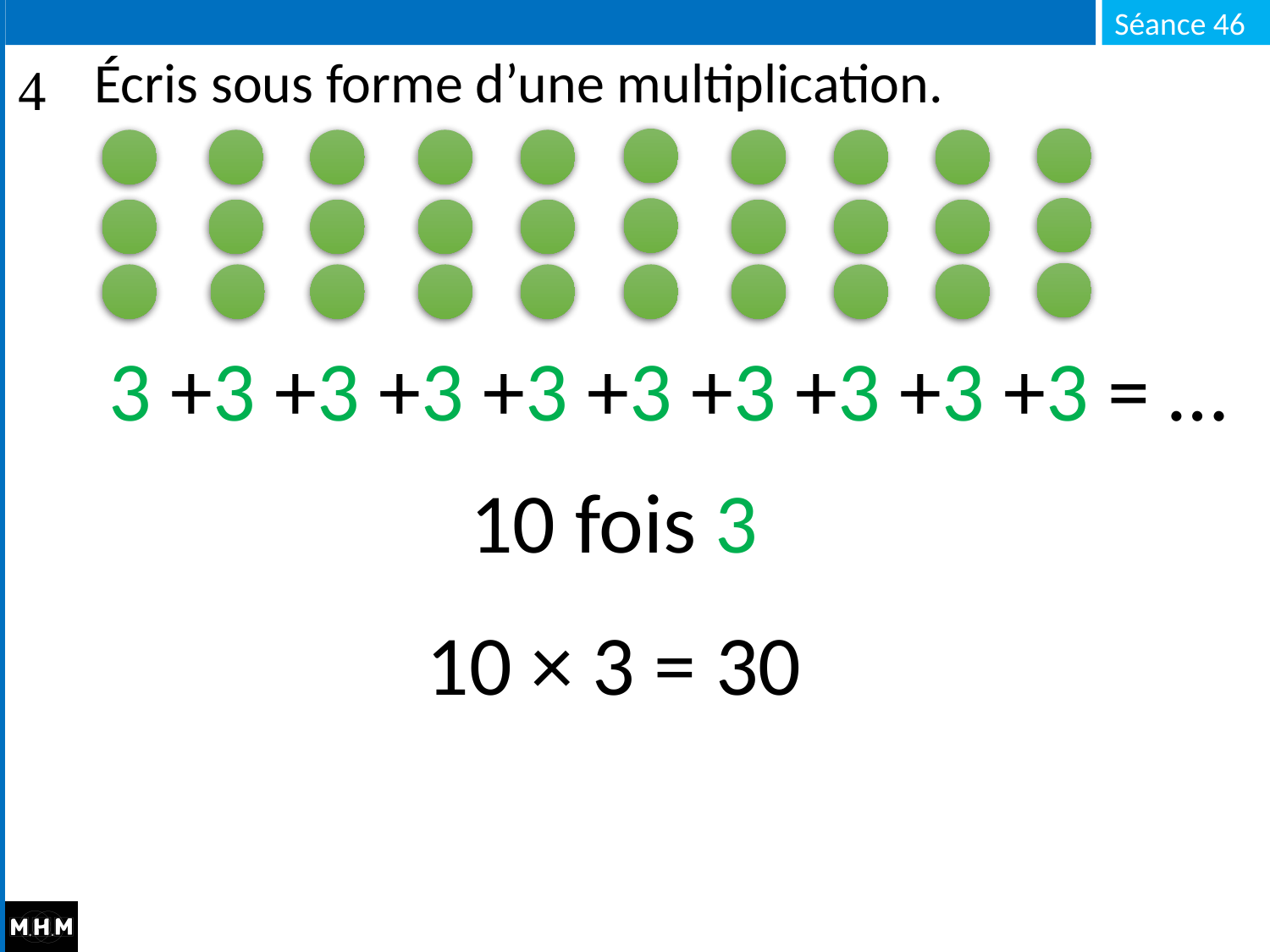

# Écris sous forme d’une multiplication.

3 +3 +3 +3 +3 +3 +3 +3 +3 +3 = …
10 fois 3
10 × 3 = 30